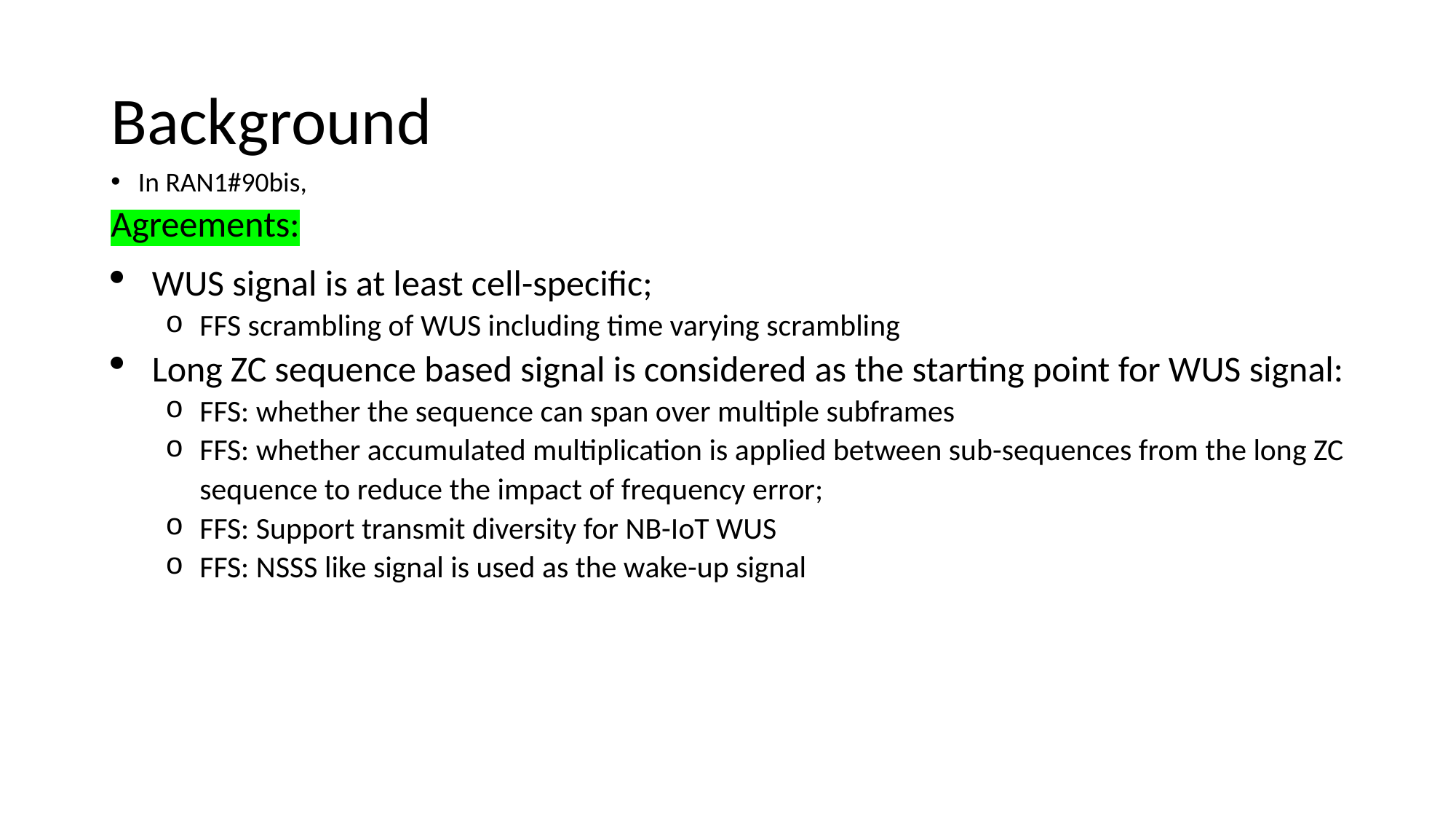

# Background
In RAN1#90bis,
Agreements:
WUS signal is at least cell-specific;
FFS scrambling of WUS including time varying scrambling
Long ZC sequence based signal is considered as the starting point for WUS signal:
FFS: whether the sequence can span over multiple subframes
FFS: whether accumulated multiplication is applied between sub-sequences from the long ZC sequence to reduce the impact of frequency error;
FFS: Support transmit diversity for NB-IoT WUS
FFS: NSSS like signal is used as the wake-up signal